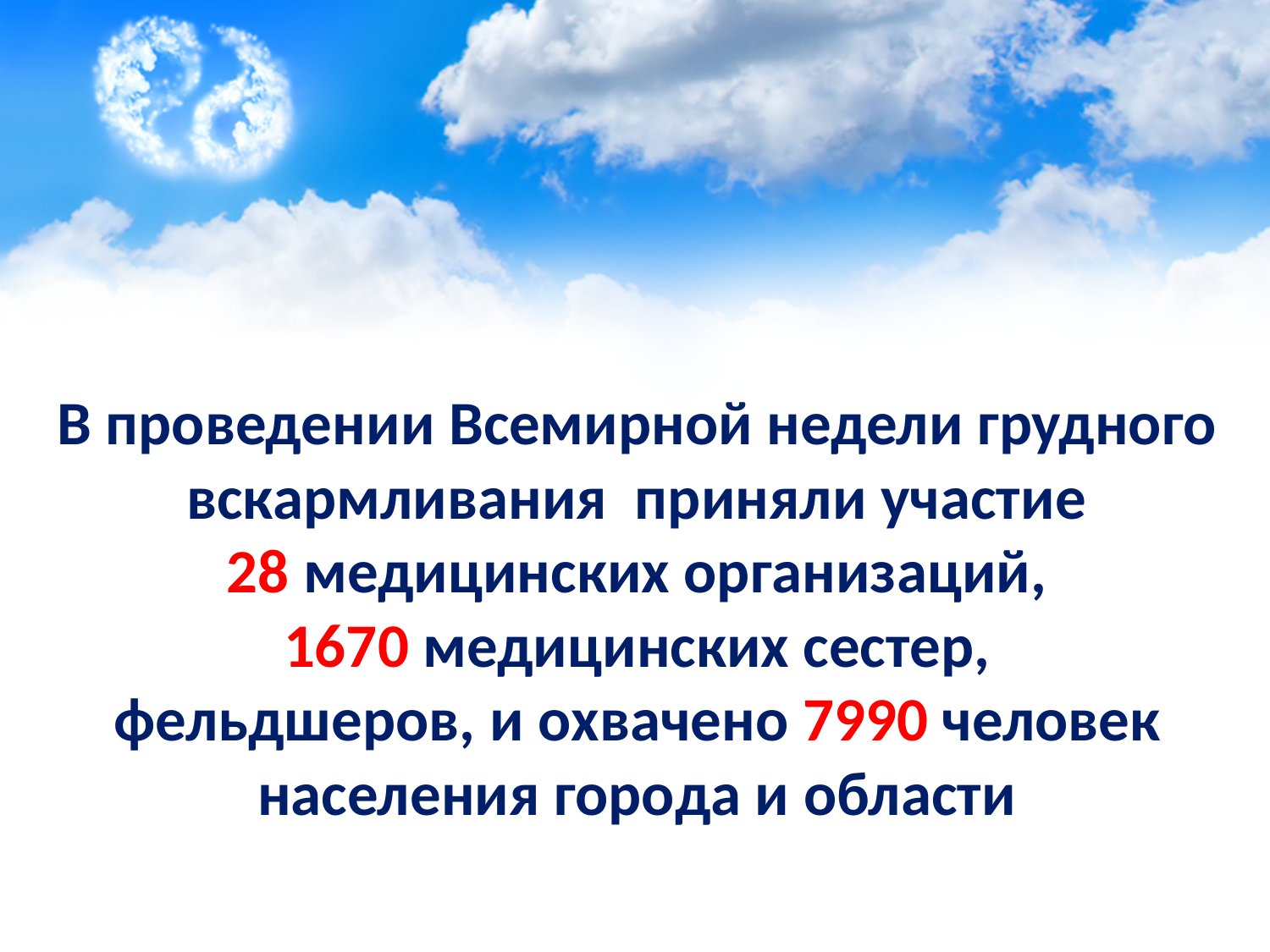

В проведении Всемирной недели грудного
 вскармливания  приняли участие
28 медицинских организаций,
1670 медицинских сестер,
 фельдшеров, и охвачено 7990 человек
населения города и области